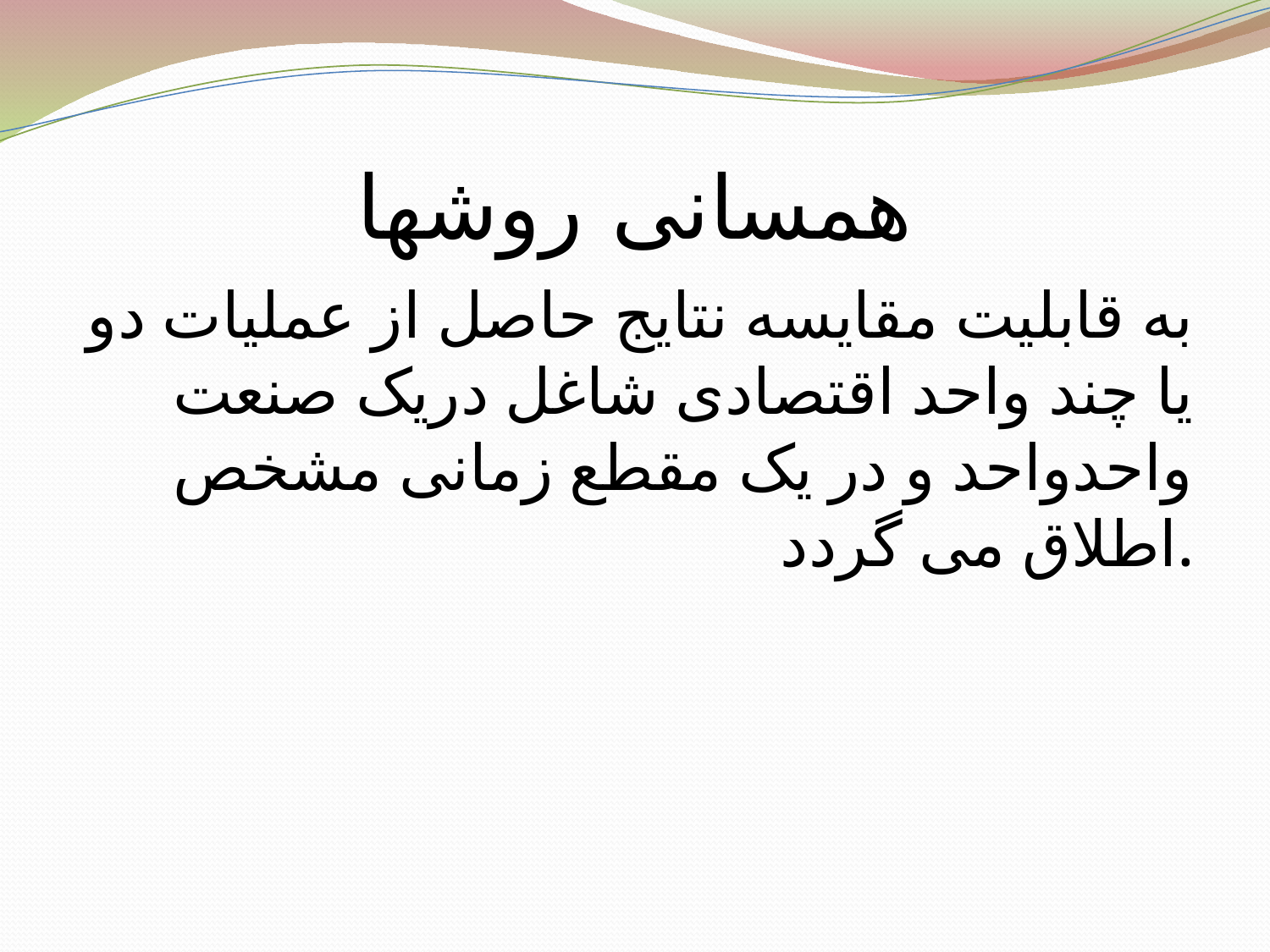

# همسانی روشها
به قابلیت مقایسه نتایج حاصل از عملیات دو یا چند واحد اقتصادی شاغل دریک صنعت واحدواحد و در یک مقطع زمانی مشخص اطلاق می گردد.‌